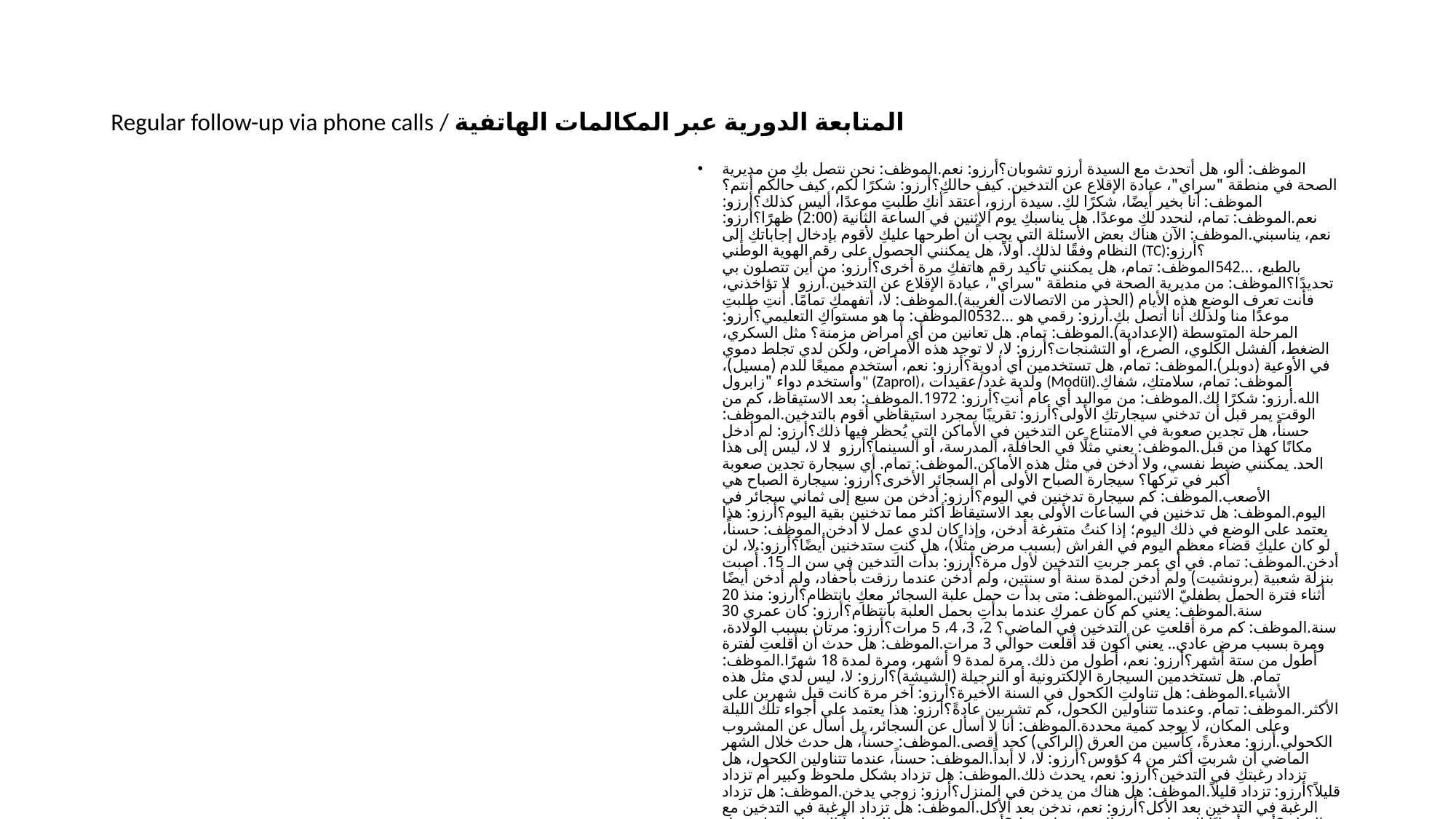

# Regular follow-up via phone calls / المتابعة الدورية عبر المكالمات الهاتفية
الموظف: ألو، هل أتحدث مع السيدة أرزو تشوبان؟أرزو: نعم.الموظف: نحن نتصل بكِ من مديرية الصحة في منطقة "سراي"، عيادة الإقلاع عن التدخين. كيف حالكِ؟أرزو: شكرًا لكم، كيف حالكم أنتم؟الموظف: أنا بخير أيضًا، شكرًا لكِ. سيدة أرزو، أعتقد أنكِ طلبتِ موعدًا، أليس كذلك؟أرزو: نعم.الموظف: تمام، لنحدد لكِ موعدًا. هل يناسبكِ يوم الإثنين في الساعة الثانية (2:00) ظهرًا؟أرزو: نعم، يناسبني.الموظف: الآن هناك بعض الأسئلة التي يجب أن أطرحها عليكِ لأقوم بإدخال إجاباتكِ إلى النظام وفقًا لذلك. أولاً، هل يمكنني الحصول على رقم الهوية الوطني (TC)؟أرزو: بالطبع، ...542الموظف: تمام، هل يمكنني تأكيد رقم هاتفكِ مرة أخرى؟أرزو: من أين تتصلون بي تحديدًا؟الموظف: من مديرية الصحة في منطقة "سراي"، عيادة الإقلاع عن التدخين.أرزو: لا تؤاخذني، فأنت تعرف الوضع هذه الأيام (الحذر من الاتصالات الغريبة).الموظف: لا، أتفهمكِ تمامًا. أنتِ طلبتِ موعدًا منا ولذلك أنا أتصل بكِ.أرزو: رقمي هو ...0532الموظف: ما هو مستواكِ التعليمي؟أرزو: المرحلة المتوسطة (الإعدادية).الموظف: تمام. هل تعانين من أي أمراض مزمنة؟ مثل السكري، الضغط، الفشل الكلوي، الصرع، أو التشنجات؟أرزو: لا، لا توجد هذه الأمراض، ولكن لدي تجلط دموي في الأوعية (دوبلر).الموظف: تمام، هل تستخدمين أي أدوية؟أرزو: نعم، أستخدم مميعًا للدم (مسيل)، وأستخدم دواء "زابرول" (Zaprol)، ولدية غدد/عقيدات (Modül).الموظف: تمام، سلامتكِ، شفاكِ الله.أرزو: شكرًا لك.الموظف: من مواليد أي عام أنتِ؟أرزو: 1972.الموظف: بعد الاستيقاظ، كم من الوقت يمر قبل أن تدخني سيجارتكِ الأولى؟أرزو: تقريبًا بمجرد استيقاظي أقوم بالتدخين.الموظف: حسناً، هل تجدين صعوبة في الامتناع عن التدخين في الأماكن التي يُحظر فيها ذلك؟أرزو: لم أدخل مكانًا كهذا من قبل.الموظف: يعني مثلًا في الحافلة، المدرسة، أو السينما؟أرزو: لا لا، ليس إلى هذا الحد. يمكنني ضبط نفسي، ولا أدخن في مثل هذه الأماكن.الموظف: تمام. أي سيجارة تجدين صعوبة أكبر في تركها؟ سيجارة الصباح الأولى أم السجائر الأخرى؟أرزو: سيجارة الصباح هي الأصعب.الموظف: كم سيجارة تدخنين في اليوم؟أرزو: أدخن من سبع إلى ثماني سجائر في اليوم.الموظف: هل تدخنين في الساعات الأولى بعد الاستيقاظ أكثر مما تدخنين بقية اليوم؟أرزو: هذا يعتمد على الوضع في ذلك اليوم؛ إذا كنتُ متفرغة أدخن، وإذا كان لدي عمل لا أدخن.الموظف: حسناً، لو كان عليكِ قضاء معظم اليوم في الفراش (بسبب مرض مثلًا)، هل كنتِ ستدخنين أيضًا؟أرزو: لا، لن أدخن.الموظف: تمام. في أي عمر جربتِ التدخين لأول مرة؟أرزو: بدأت التدخين في سن الـ 15. أُصبت بنزلة شعبية (برونشيت) ولم أدخن لمدة سنة أو سنتين، ولم أدخن عندما رزقت بأحفاد، ولم أدخن أيضًا أثناء فترة الحمل بطفليّ الاثنين.الموظف: متى بدأ ت حمل علبة السجائر معكِ بانتظام؟أرزو: منذ 20 سنة.الموظف: يعني كم كان عمركِ عندما بدأتِ بحمل العلبة بانتظام؟أرزو: كان عمري 30 سنة.الموظف: كم مرة أقلعتِ عن التدخين في الماضي؟ 2، 3، 4، 5 مرات؟أرزو: مرتان بسبب الولادة، ومرة بسبب مرض عادي.. يعني أكون قد أقلعت حوالي 3 مرات.الموظف: هل حدث أن أقلعتِ لفترة أطول من ستة أشهر؟أرزو: نعم، أطول من ذلك. مرة لمدة 9 أشهر، ومرة لمدة 18 شهرًا.الموظف: تمام. هل تستخدمين السيجارة الإلكترونية أو النرجيلة (الشيشة)؟أرزو: لا، ليس لدي مثل هذه الأشياء.الموظف: هل تناولتِ الكحول في السنة الأخيرة؟أرزو: آخر مرة كانت قبل شهرين على الأكثر.الموظف: تمام. وعندما تتناولين الكحول، كم تشربين عادةً؟أرزو: هذا يعتمد على أجواء تلك الليلة وعلى المكان، لا يوجد كمية محددة.الموظف: أنا لا أسأل عن السجائر، بل أسأل عن المشروب الكحولي.أرزو: معذرةً، كأسين من العرق (الراكي) كحد أقصى.الموظف: حسناً، هل حدث خلال الشهر الماضي أن شربتِ أكثر من 4 كؤوس؟أرزو: لا، لا أبداً.الموظف: حسناً، عندما تتناولين الكحول، هل تزداد رغبتكِ في التدخين؟أرزو: نعم، يحدث ذلك.الموظف: هل تزداد بشكل ملحوظ وكبير أم تزداد قليلاً؟أرزو: تزداد قليلاً.الموظف: هل هناك من يدخن في المنزل؟أرزو: زوجي يدخن.الموظف: هل تزداد الرغبة في التدخين بعد الأكل؟أرزو: نعم، ندخن بعد الأكل.الموظف: هل تزداد الرغبة في التدخين مع الشاي؟أرزو: أحيانًا.الموظف: ومع القهوة، هل تزداد؟أرزو: نعم، يحدث ذلك نادراً.الموظف: هل تزداد رغبتكِ في التدخين عند الحزن؟أرزو: في وقت الحزن تزداد أكثر بكثير.الموظف: وهل تزداد عند الفرح؟أرزو: نعم، يحدث ذلك أيضاً.الموظف: هل تزداد في الأوقات التي تشعرين فيها بالتوتر (الاسترس)؟أرزو: نعم، تزداد.الموظف: هل تزداد رغبتكِ في التدخين عندما تكونين بمفردكِ؟أرزو: كل الحالات التي ذكرتها تنطبق عليّ، وهذا يحدث أيضاً.الموظف: وهل تزداد في تجمعات الأصدقاء؟أرزو: نعم.الموظف: تمام سيدة أرزو، نحن نتواجد في الطابق الثالث من مبنى مديرية الصحة في منطقة "سراي"، وننتظركِ يوم الإثنين في الساعة 14:00 (الثانية ظهرًا).أرزو: تمام، سأأتي إن شاء الله.الموظف: رافقتكِ السلامة (في أمان الله).أرزو: طاب يومكم.